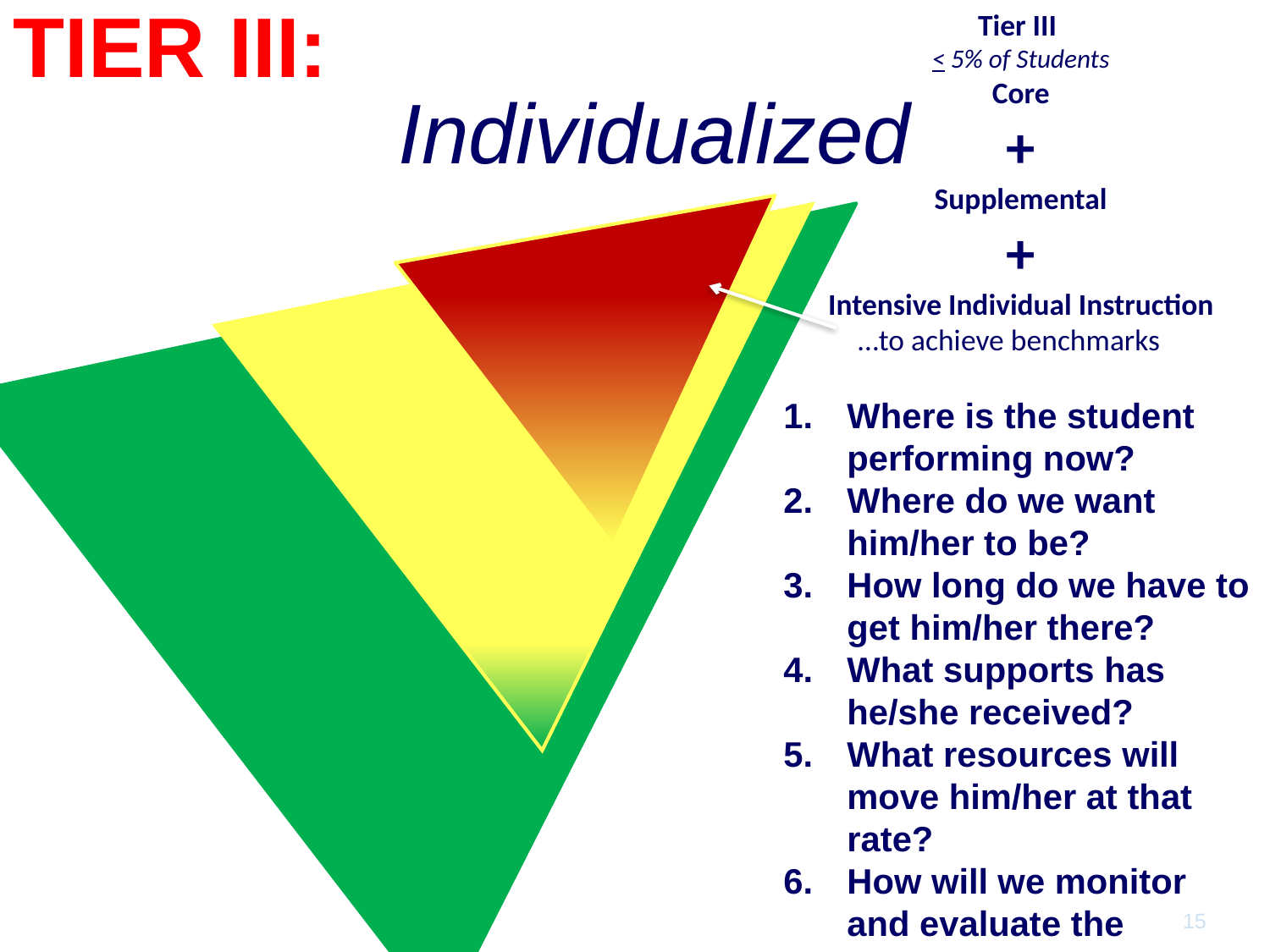

Tier III
< 5% of Students
Core
+
Supplemental
+
Intensive Individual Instruction
           …to achieve benchmarks

Where is the student performing now?
Where do we want him/her to be?
How long do we have to get him/her there?
What supports has he/she received?
What resources will move him/her at that rate?
How will we monitor and evaluate the student’s growth?

TIER III:
Intensive, Individualized

15